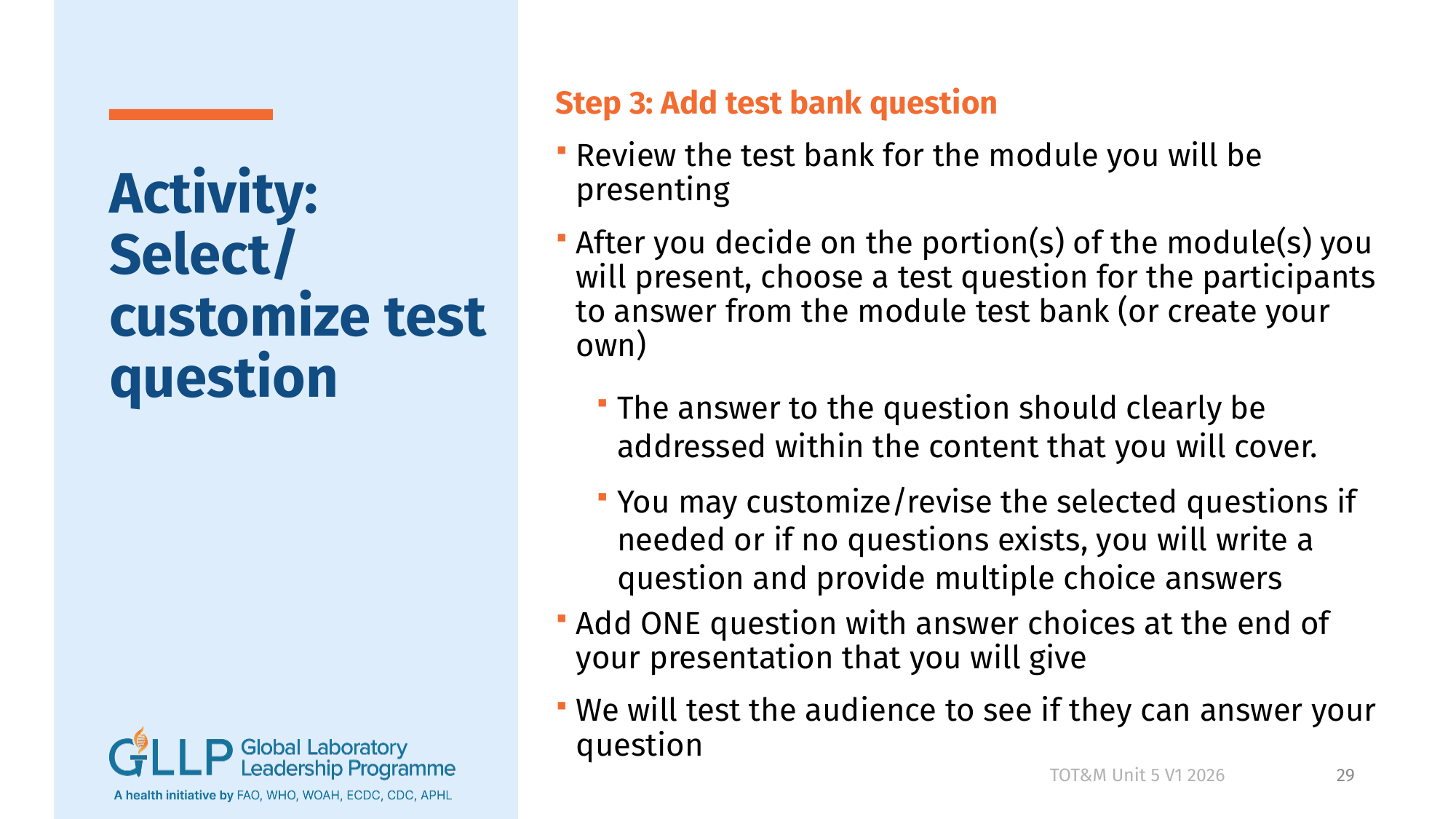

Step 3: Add test bank question
Review the test bank for the module you will be presenting
After you decide on the portion(s) of the module(s) you will present, choose a test question for the participants to answer from the module test bank (or create your own)
The answer to the question should clearly be addressed within the content that you will cover.
You may customize/revise the selected questions if needed or if no questions exists, you will write a question and provide multiple choice answers
Add ONE question with answer choices at the end of your presentation that you will give
We will test the audience to see if they can answer your question
# Activity: Select/ customize test question
TOT&M Unit 5 V1 2026
29